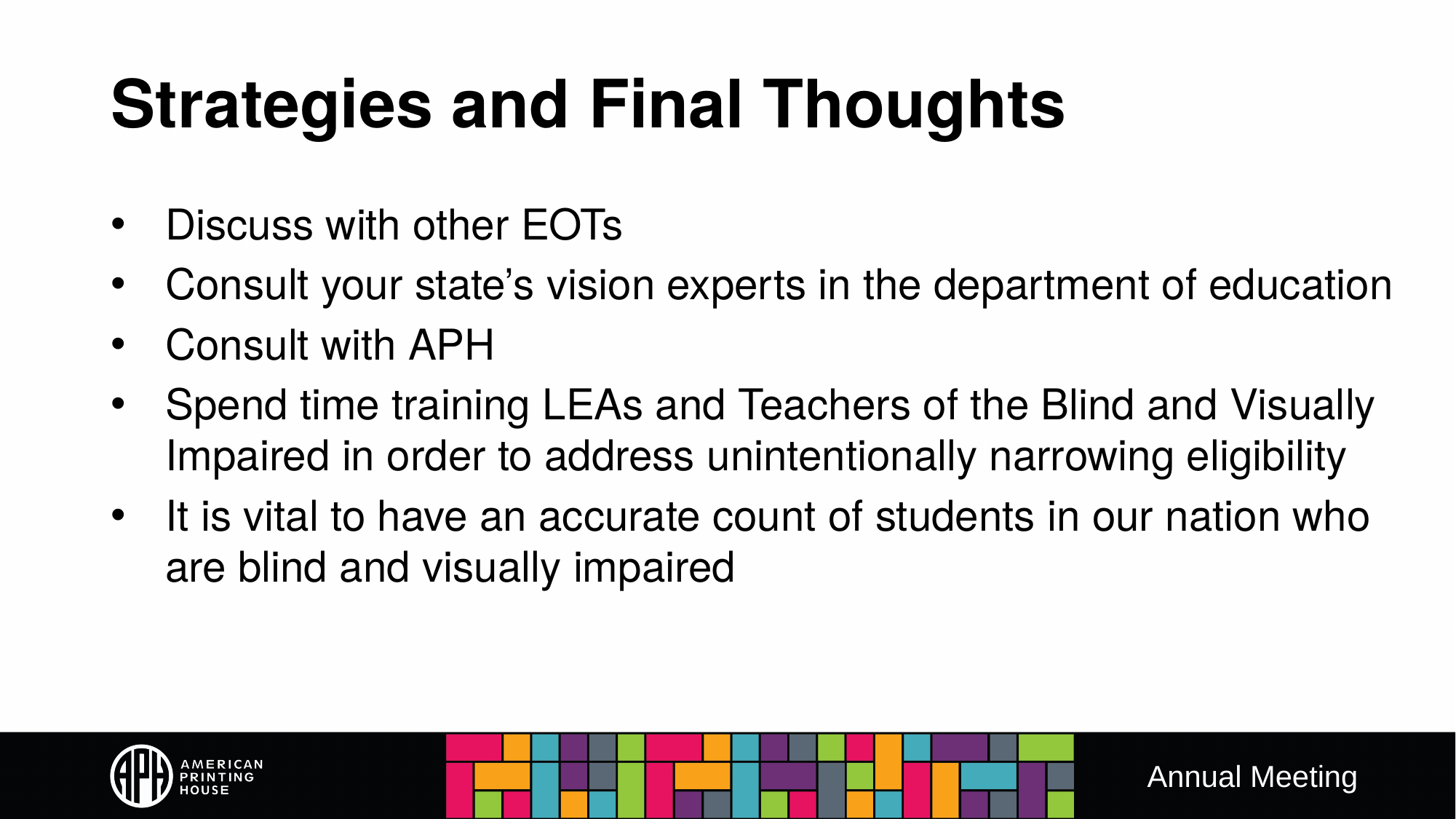

# Strategies and Final Thoughts
Discuss with other EOTs
Consult your state’s vision experts in the department of education
Consult with APH
Spend time training LEAs and Teachers of the Blind and Visually Impaired in order to address unintentionally narrowing eligibility
It is vital to have an accurate count of students in our nation who are blind and visually impaired